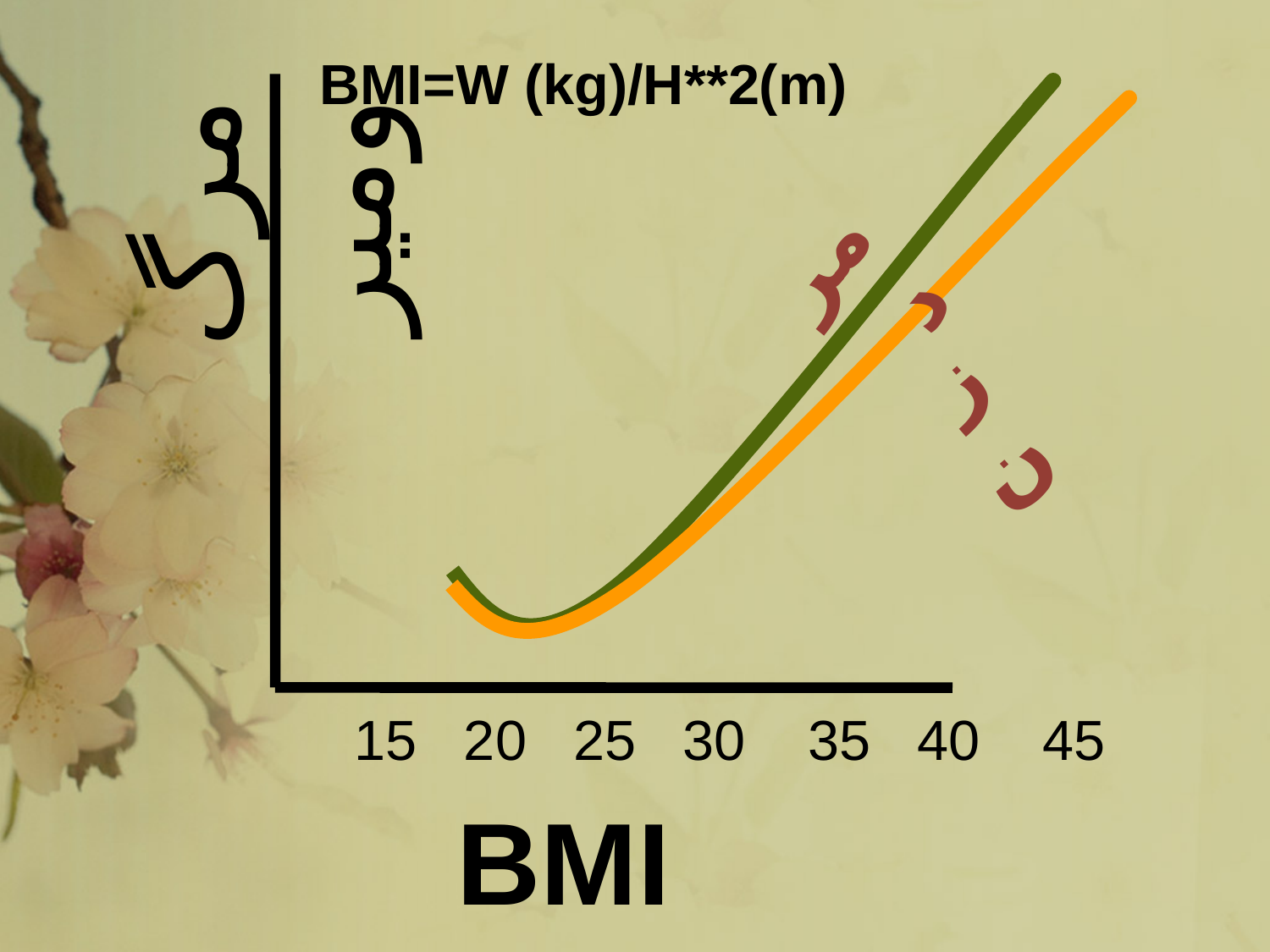

BMI=W (kg)/H**2(m)

مرد
مرگ ومیر
زن

           15   20   25   30    35   40    45

BMI